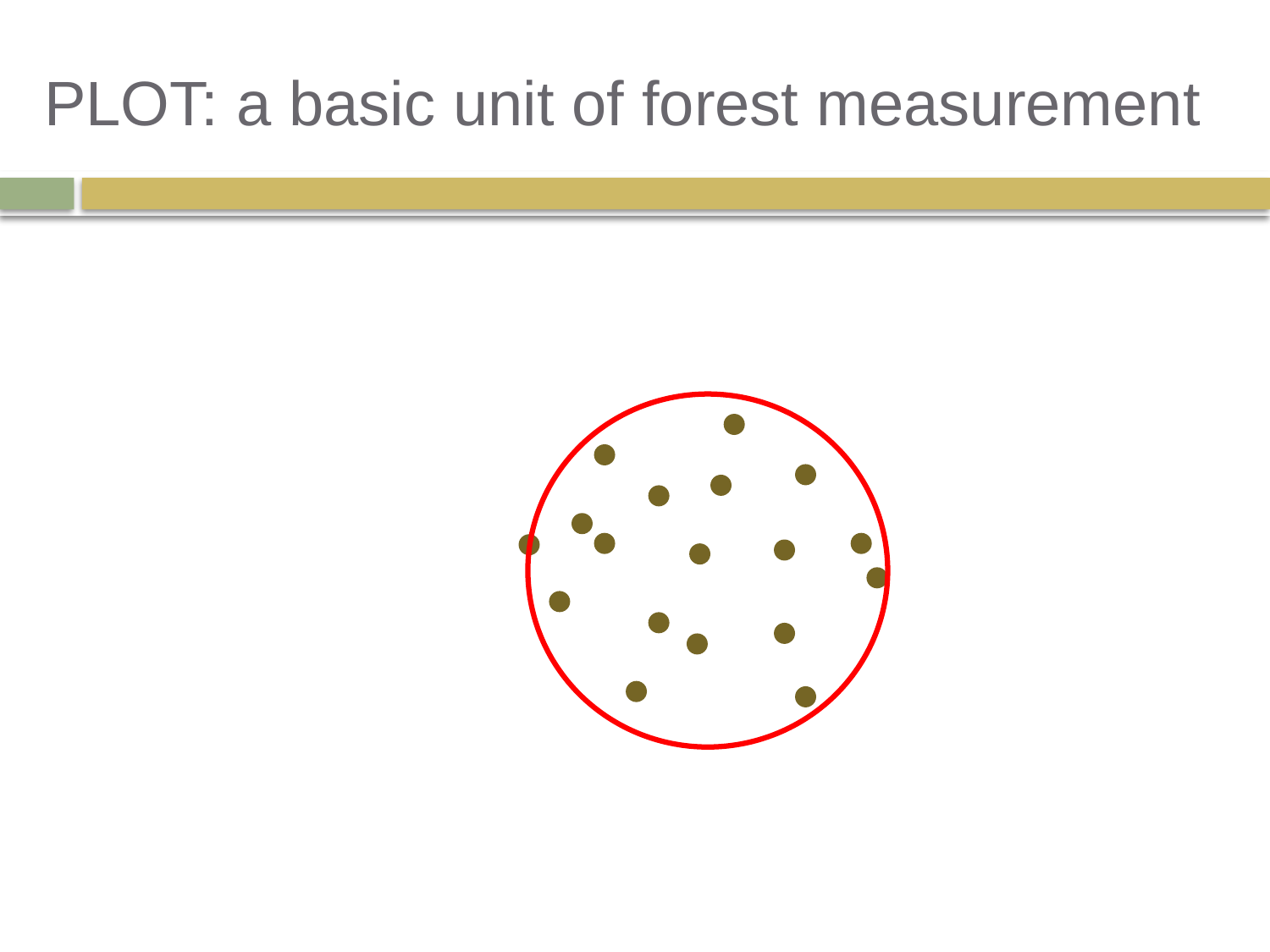

PLOT: a basic unit of forest measurement